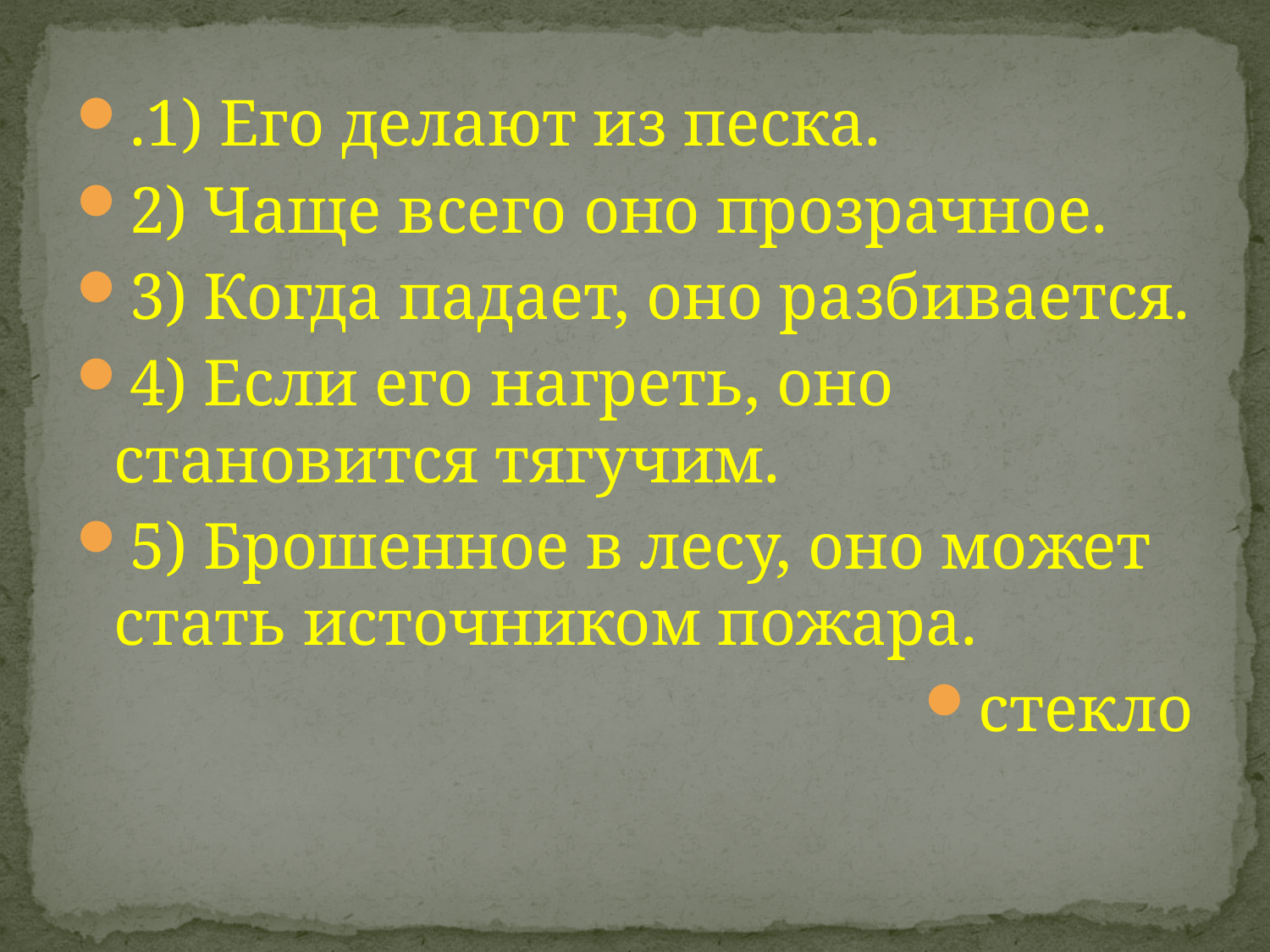

.1) Его делают из песка.
2) Чаще всего оно прозрачное.
3) Когда падает, оно разбивается.
4) Если его нагреть, оно становится тягучим.
5) Брошенное в лесу, оно может стать источником пожара.
стекло
#